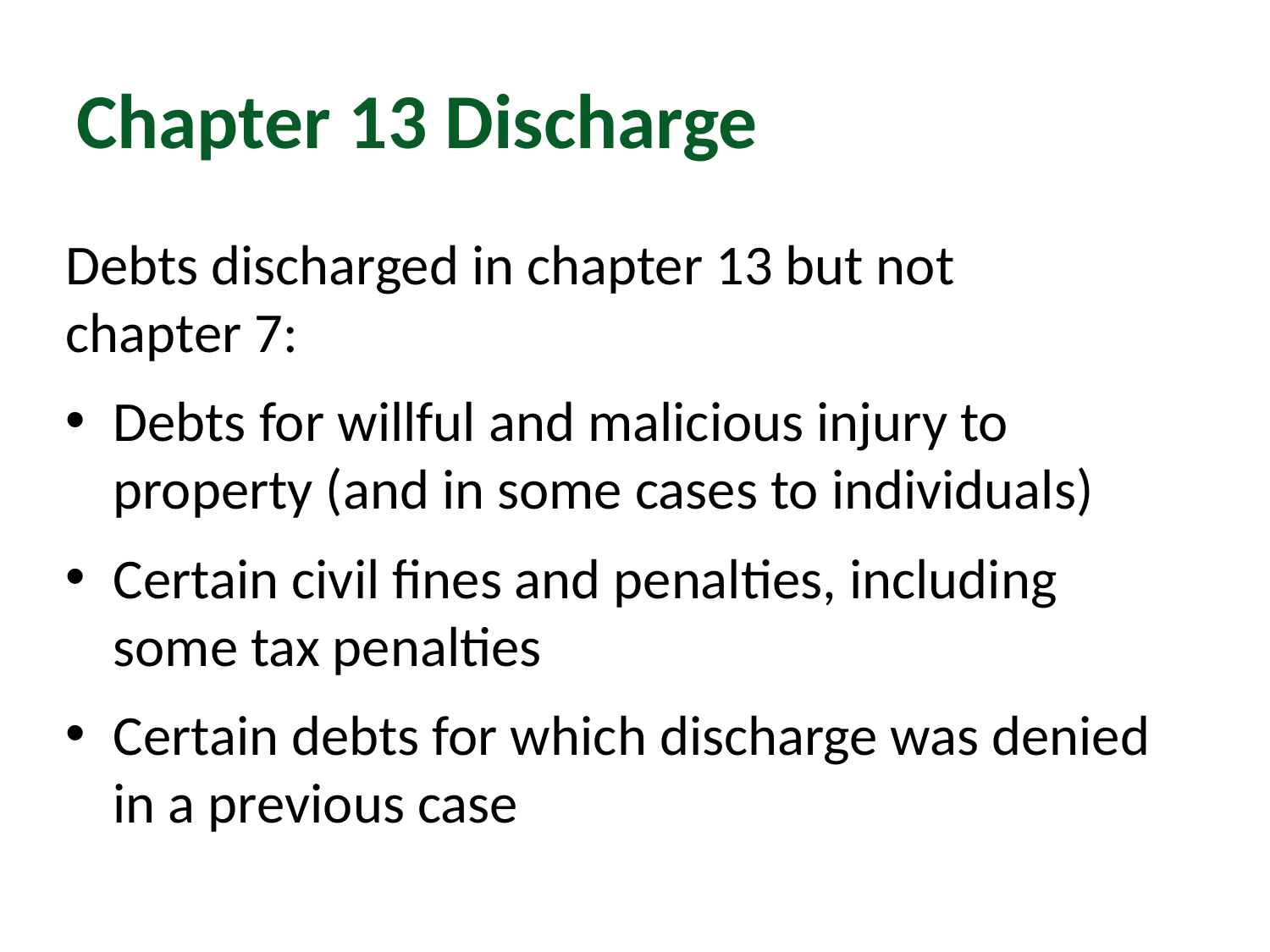

# Chapter 13 Discharge
Debts discharged in chapter 13 but not
chapter 7:
Debts for willful and malicious injury to property (and in some cases to individuals)
Certain civil fines and penalties, including some tax penalties
Certain debts for which discharge was denied in a previous case